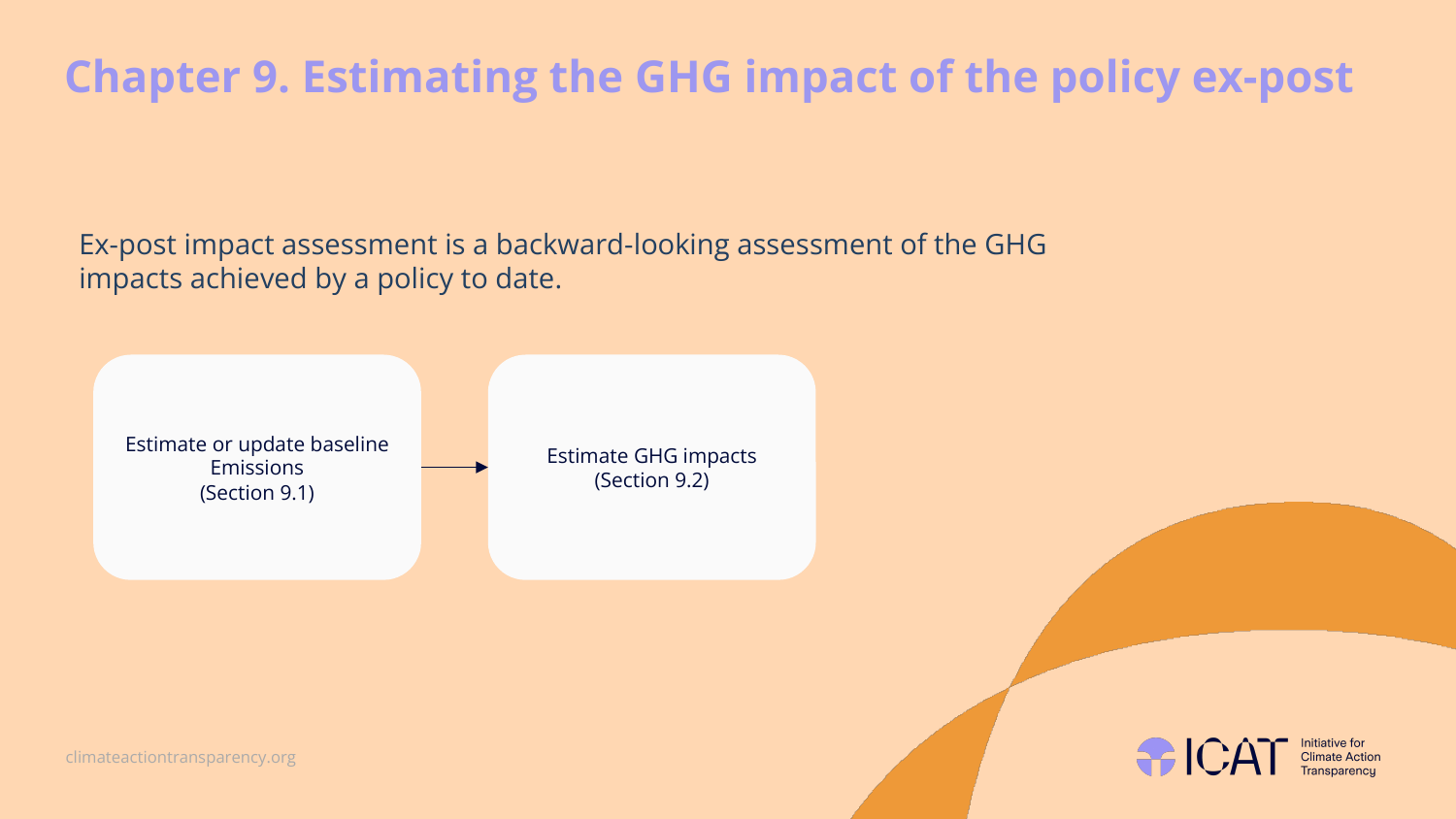

# Chapter 9. Estimating the GHG impact of the policy ex-post
Ex-post impact assessment is a backward-looking assessment of the GHG impacts achieved by a policy to date.
Estimate or update baseline
Emissions
(Section 9.1)
Estimate GHG impacts
(Section 9.2)